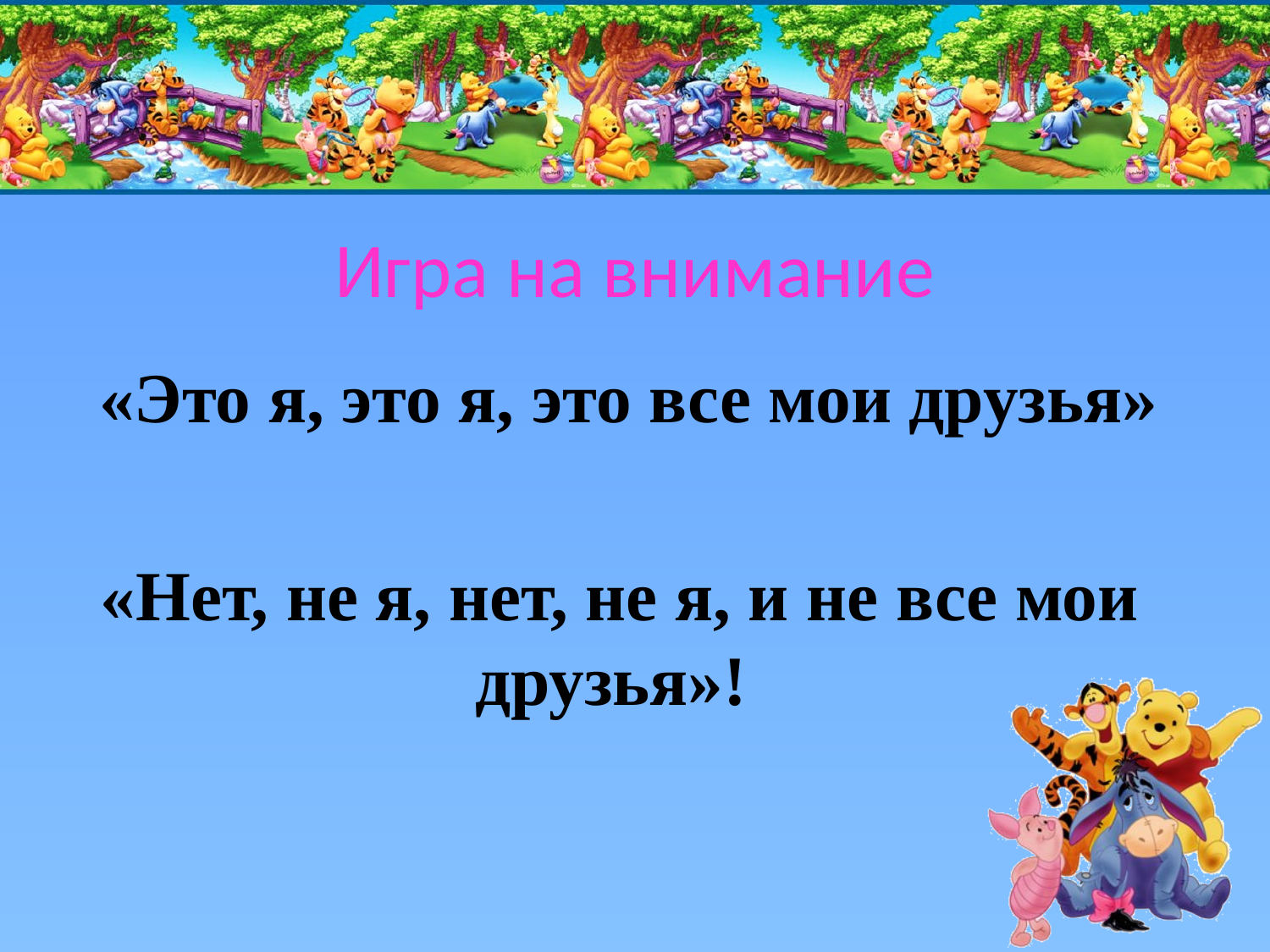

# Игра на внимание
 «Это я, это я, это все мои друзья»

«Нет, не я, нет, не я, и не все мои друзья»!